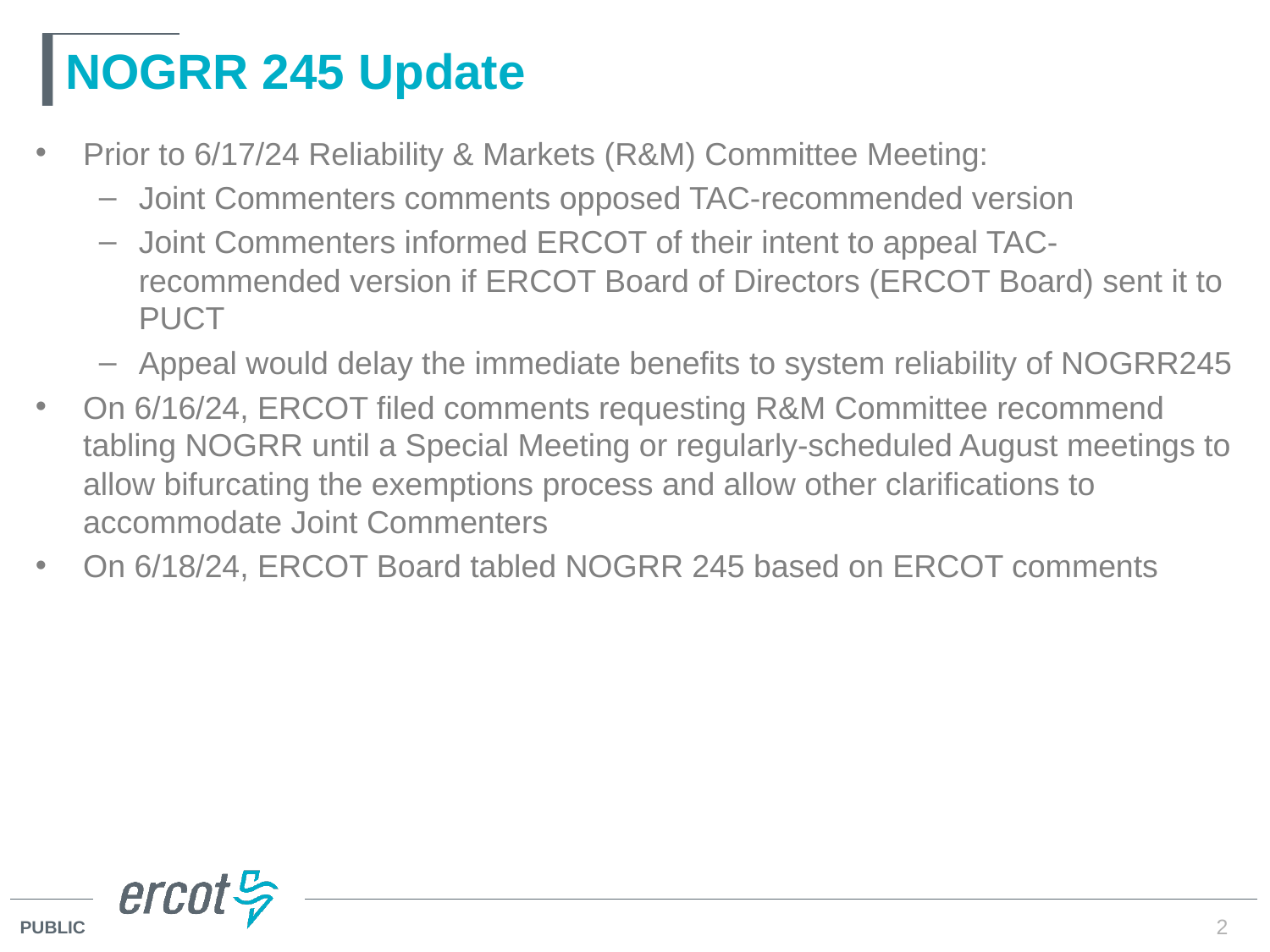

# NOGRR 245 Update
Prior to 6/17/24 Reliability & Markets (R&M) Committee Meeting:
Joint Commenters comments opposed TAC-recommended version
Joint Commenters informed ERCOT of their intent to appeal TAC-recommended version if ERCOT Board of Directors (ERCOT Board) sent it to PUCT
Appeal would delay the immediate benefits to system reliability of NOGRR245
On 6/16/24, ERCOT filed comments requesting R&M Committee recommend tabling NOGRR until a Special Meeting or regularly-scheduled August meetings to allow bifurcating the exemptions process and allow other clarifications to accommodate Joint Commenters
On 6/18/24, ERCOT Board tabled NOGRR 245 based on ERCOT comments
2